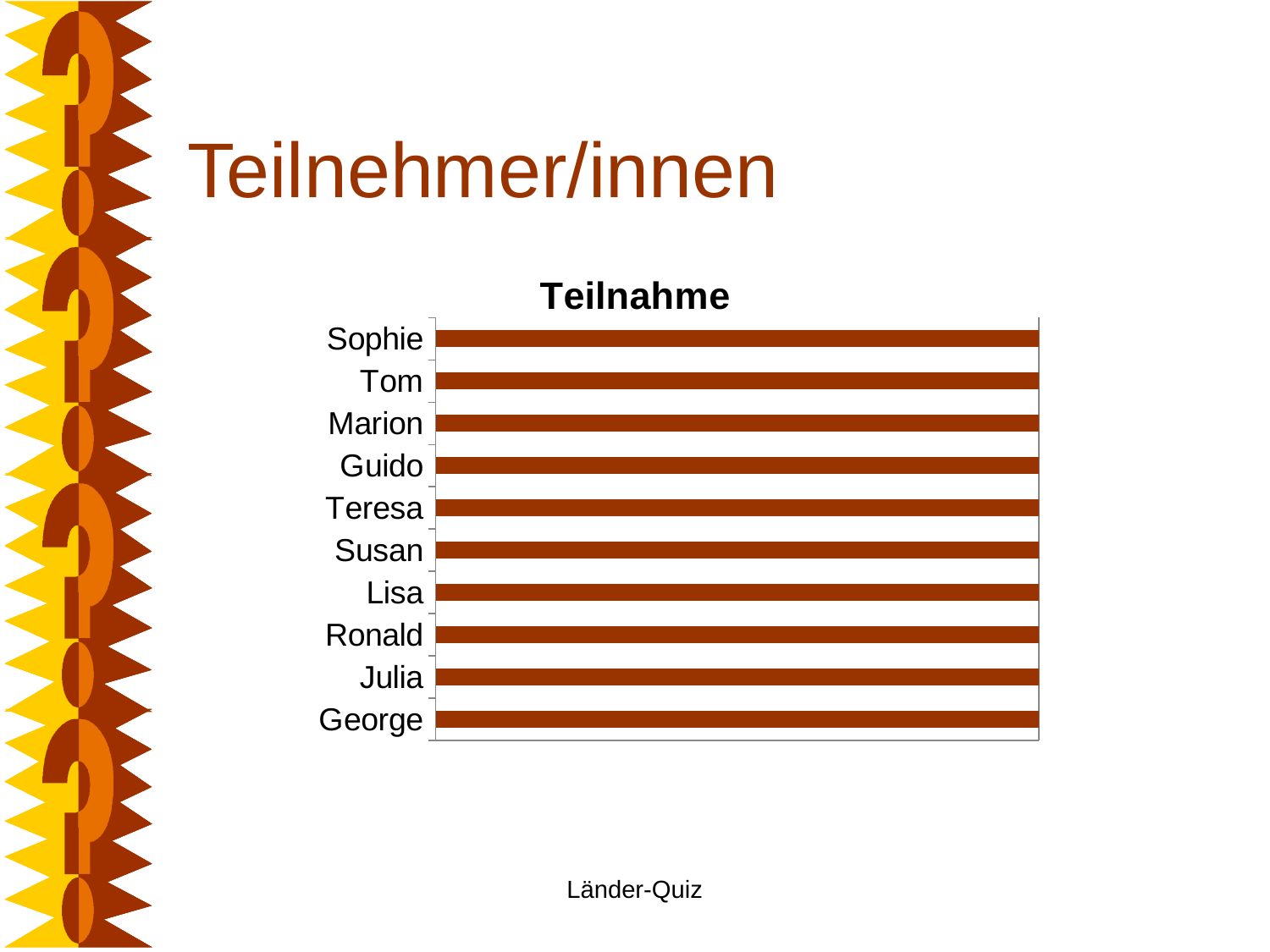

# Teilnehmer/innen

### Chart: Teilnahme

| Category | Punkte |
|---|---|
| George | 1.0 |
| Julia | 1.0 |
| Ronald | 1.0 |
| Lisa | 1.0 |
| Susan | 1.0 |
| Teresa | 1.0 |
| Guido | 1.0 |
| Marion | 1.0 |
| Tom | 1.0 |
| Sophie | 1.0 |
Länder-Quiz